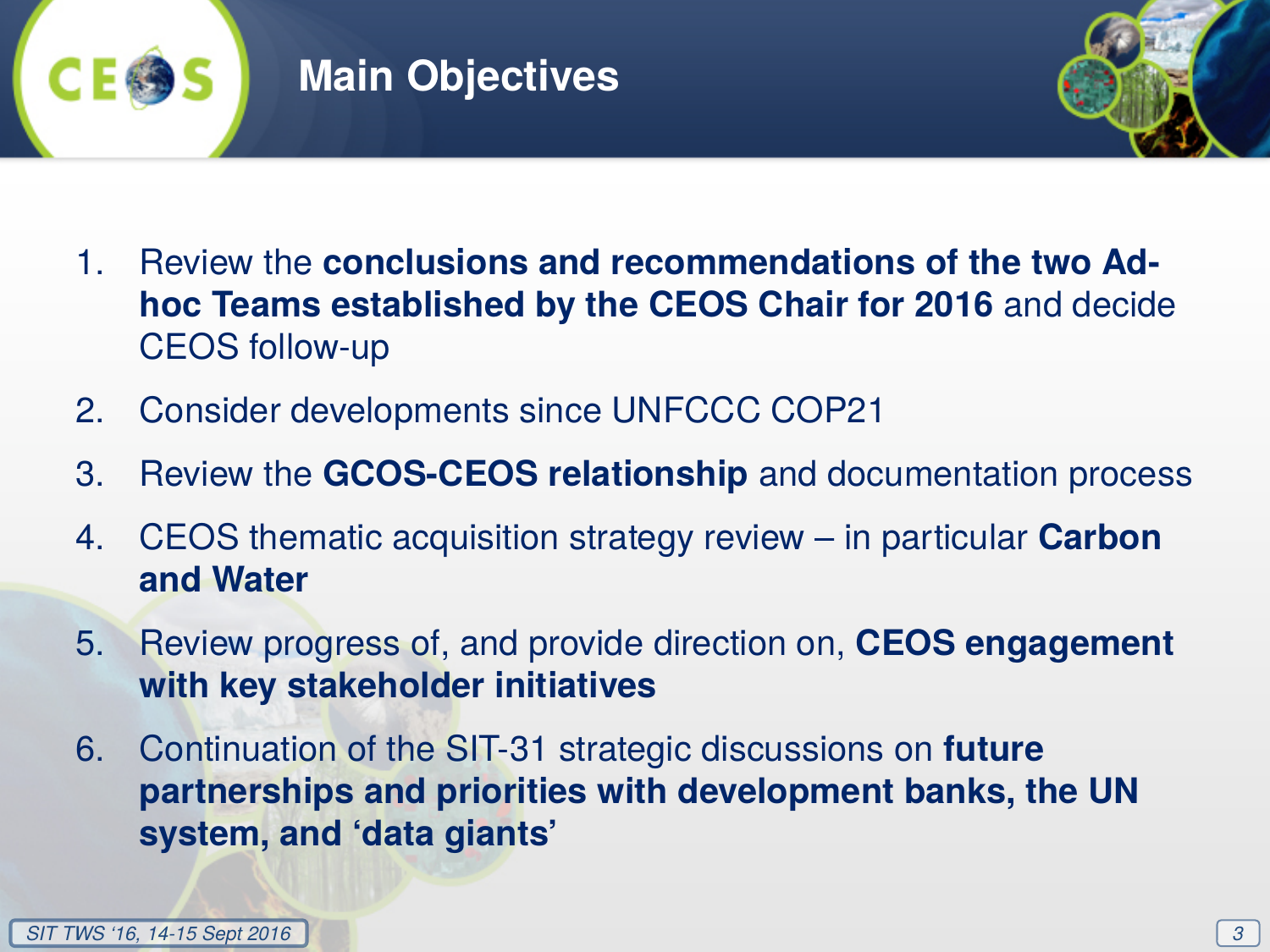

Main Objectives
Review the conclusions and recommendations of the two Ad-hoc Teams established by the CEOS Chair for 2016 and decide CEOS follow-up
Consider developments since UNFCCC COP21
Review the GCOS-CEOS relationship and documentation process
CEOS thematic acquisition strategy review – in particular Carbon and Water
Review progress of, and provide direction on, CEOS engagement with key stakeholder initiatives
Continuation of the SIT-31 strategic discussions on future partnerships and priorities with development banks, the UN system, and ‘data giants’
3